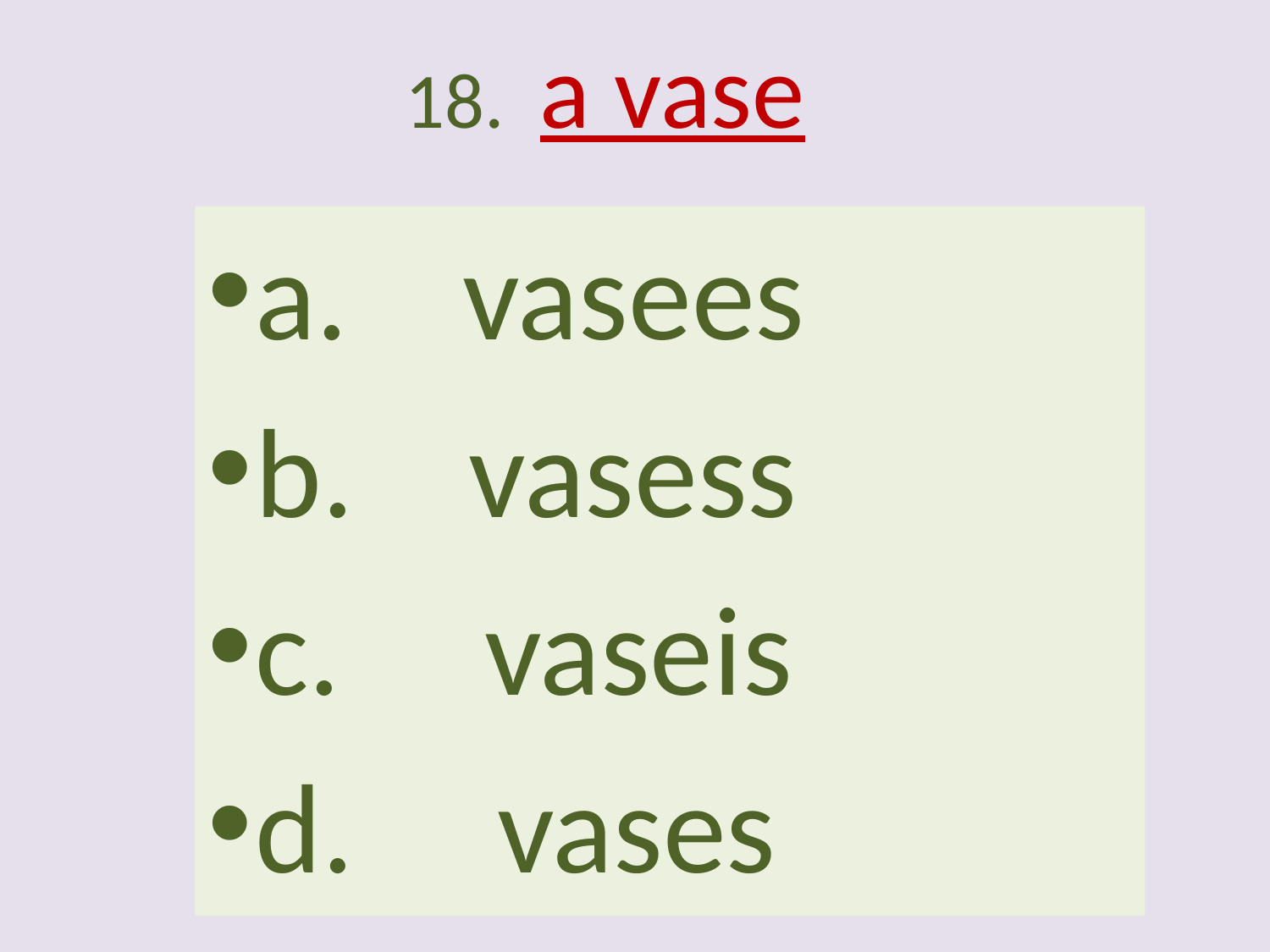

# 18.  a vase
a.    vasees
b.    vasess
c.     vaseis
d.     vases